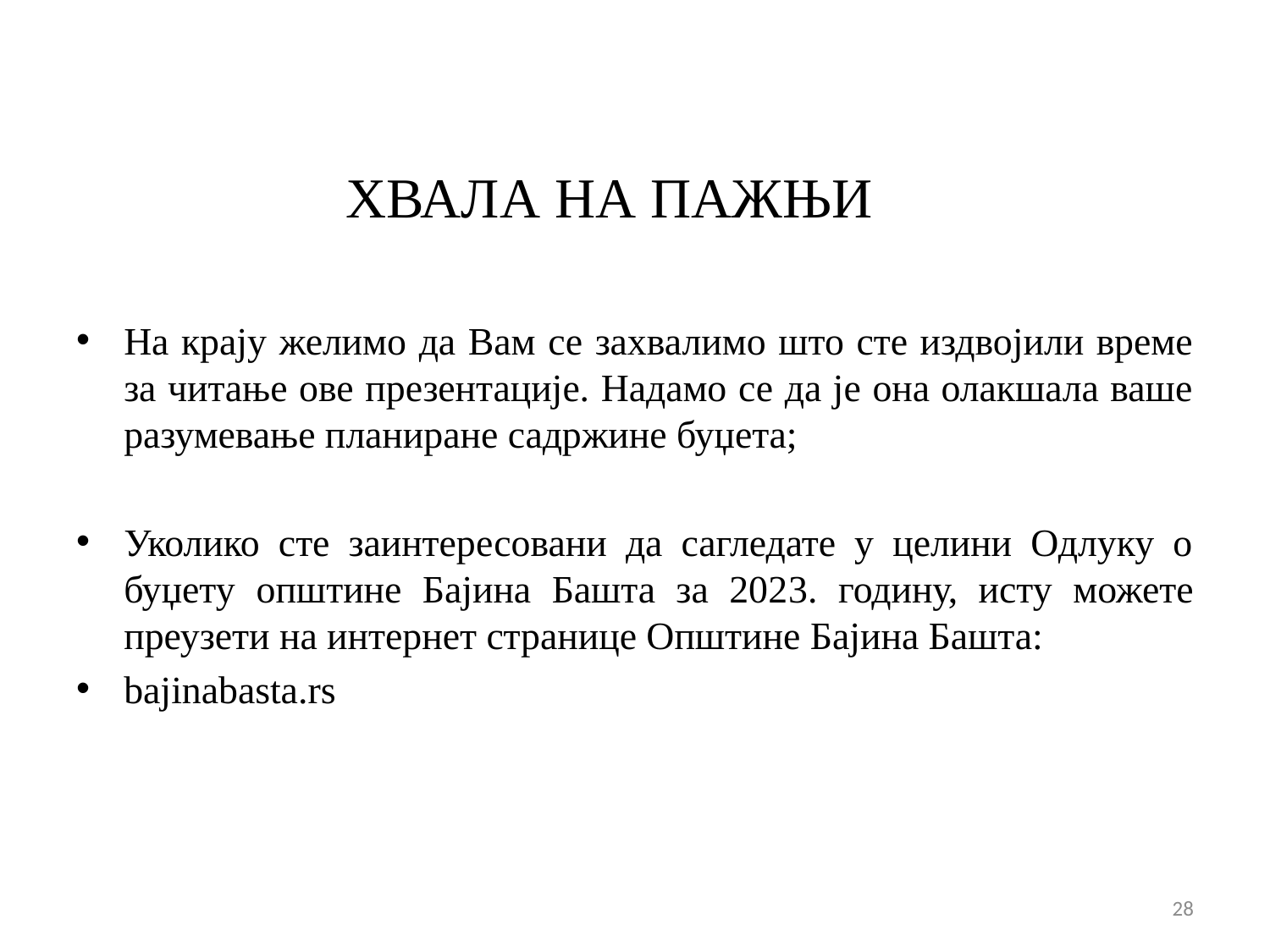

ХВАЛА НА ПАЖЊИ

На крају желимо да Вам се захвалимо што сте издвојили време за читање ове презентације. Надамо се да је она олакшала ваше разумевање планиране садржине буџета;

Уколико сте заинтересовани да сагледате у целини Одлуку о буџету општине Бајина Башта за 2023. годину, исту можете преузети на интернет странице Општине Бајина Башта:
bajinabasta.rs

28